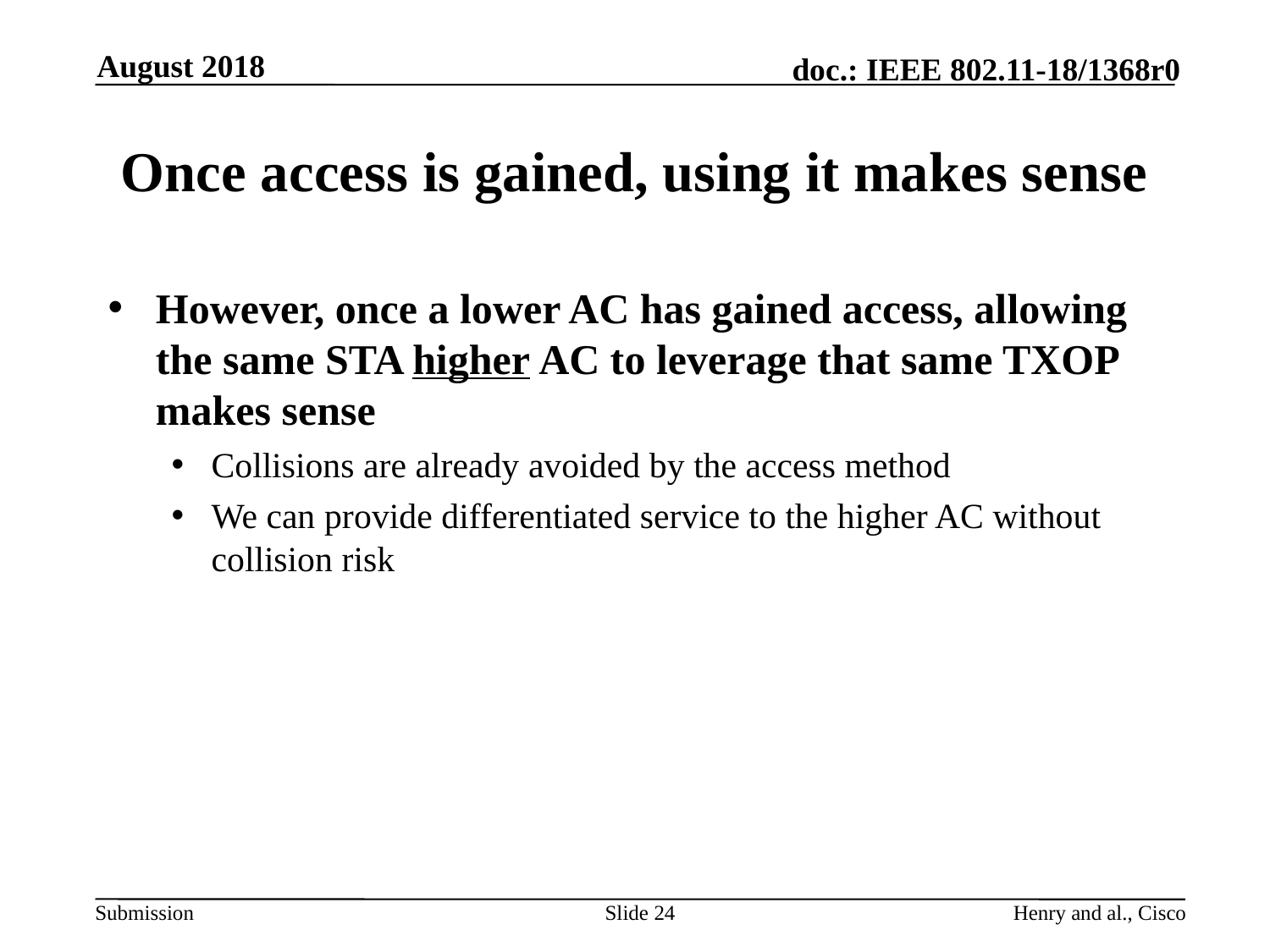

August 2018
# Once access is gained, using it makes sense
However, once a lower AC has gained access, allowing the same STA higher AC to leverage that same TXOP makes sense
Collisions are already avoided by the access method
We can provide differentiated service to the higher AC without collision risk

Slide 24
Henry and al., Cisco